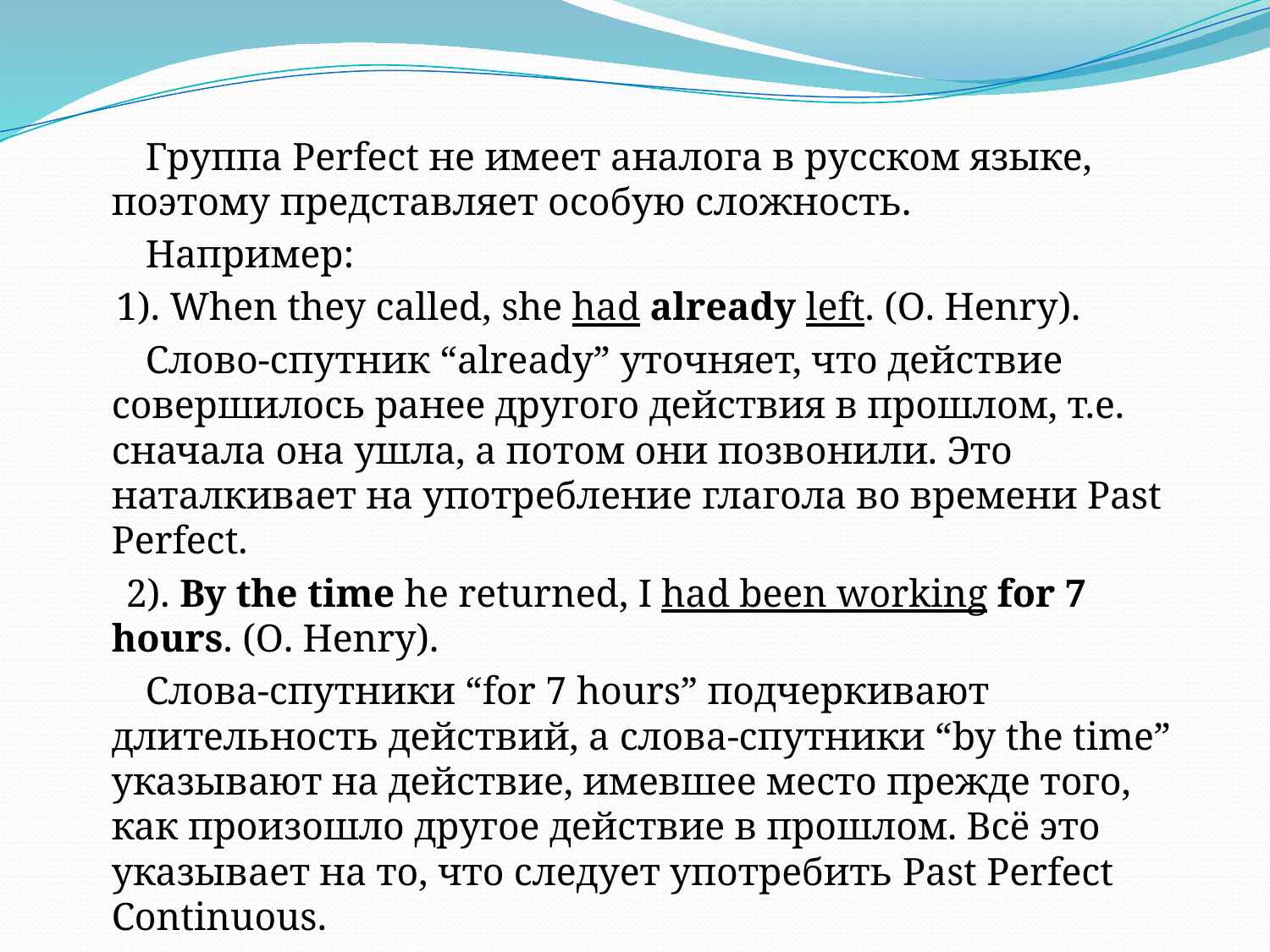

Группа Perfect не имеет аналога в русском языке, поэтому представляет особую сложность.
       Например:
    1). When they called, she had already left. (O. Henry).
       Слово-спутник “already” уточняет, что действие совершилось ранее другого действия в прошлом, т.е. сначала она ушла, а потом они позвонили. Это наталкивает на употребление глагола во времени Past Perfect.
     2). By the time he returned, I had been working for 7 hours. (O. Henry).
       Слова-спутники “for 7 hours” подчеркивают длительность действий, а слова-спутники “by the time” указывают на действие, имевшее место прежде того, как произошло другое действие в прошлом. Всё это указывает на то, что следует употребить Past Perfect Continuous.